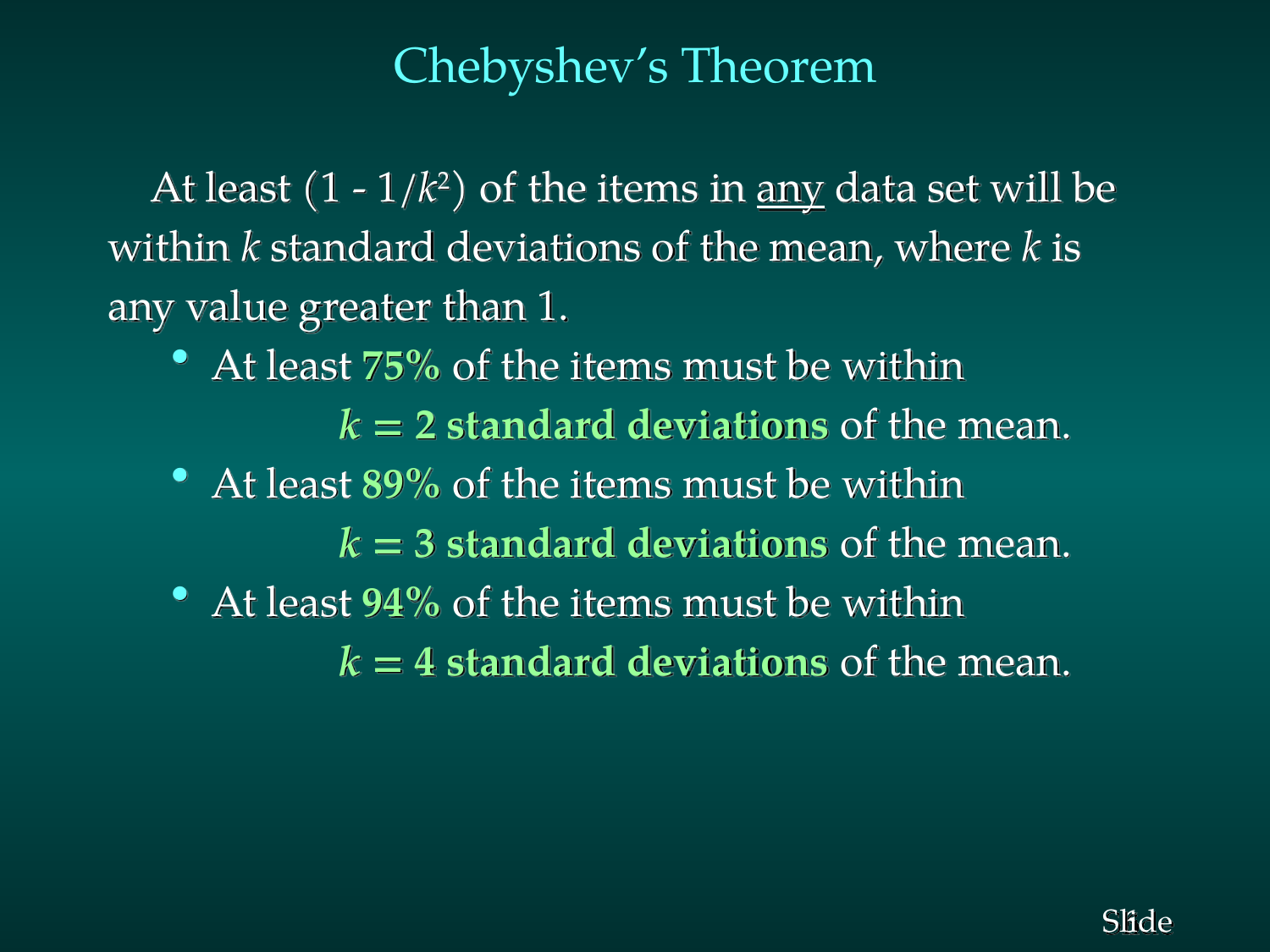

# Chebyshev’s Theorem
    At least (1 - 1/k2) of the items in any data set will be
within k standard deviations of the mean, where k is
any value greater than 1.
At least 75% of the items must be within
		k = 2 standard deviations of the mean.
At least 89% of the items must be within
		k = 3 standard deviations of the mean.
At least 94% of the items must be within
		k = 4 standard deviations of the mean.